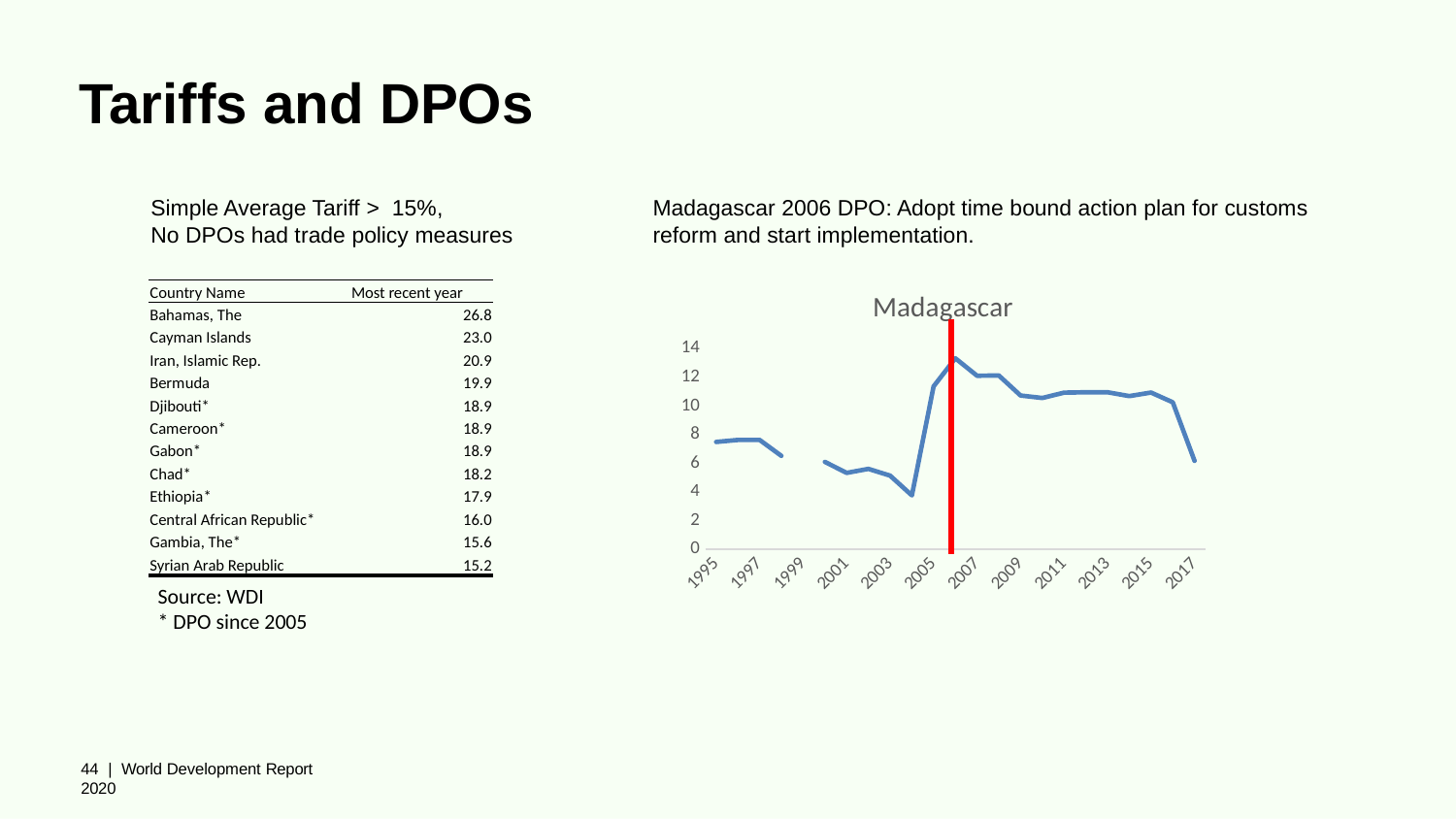

# Tariffs and DPOs
Simple Average Tariff >  15%,
No DPOs had trade policy measures
Madagascar 2006 DPO: Adopt time bound action plan for customs reform and start implementation.

### Chart:

| Category | Madagascar |
|---|---|
| 1995 | 7.49 |
| 1996 | 7.63 |
| 1997 | 7.63 |
| 1998 | 6.52 |
| 1999 | None |
| 2000 | 6.1 |
| 2001 | 5.33 |
| 2002 | 5.61 |
| 2003 | 5.14 |
| 2004 | 3.76 |
| 2005 | 11.37 |
| 2006 | 13.33 |
| 2007 | 12.11 |
| 2008 | 12.13 |
| 2009 | 10.73 |
| 2010 | 10.56 |
| 2011 | 10.93 |
| 2012 | 10.96 |
| 2013 | 10.96 |
| 2014 | 10.69 |
| 2015 | 10.94 |
| 2016 | 10.26 |
| 2017 | 6.17 |
| Country Name | Most recent year |
| --- | --- |
| Bahamas, The | 26.8 |
| Cayman Islands | 23.0 |
| Iran, Islamic Rep. | 20.9 |
| Bermuda | 19.9 |
| Djibouti\* | 18.9 |
| Cameroon\* | 18.9 |
| Gabon\* | 18.9 |
| Chad\* | 18.2 |
| Ethiopia\* | 17.9 |
| Central African Republic\* | 16.0 |
| Gambia, The\* | 15.6 |
| Syrian Arab Republic | 15.2 |
Source: WDI
* DPO since 2005
44  |  World Development Report 2020